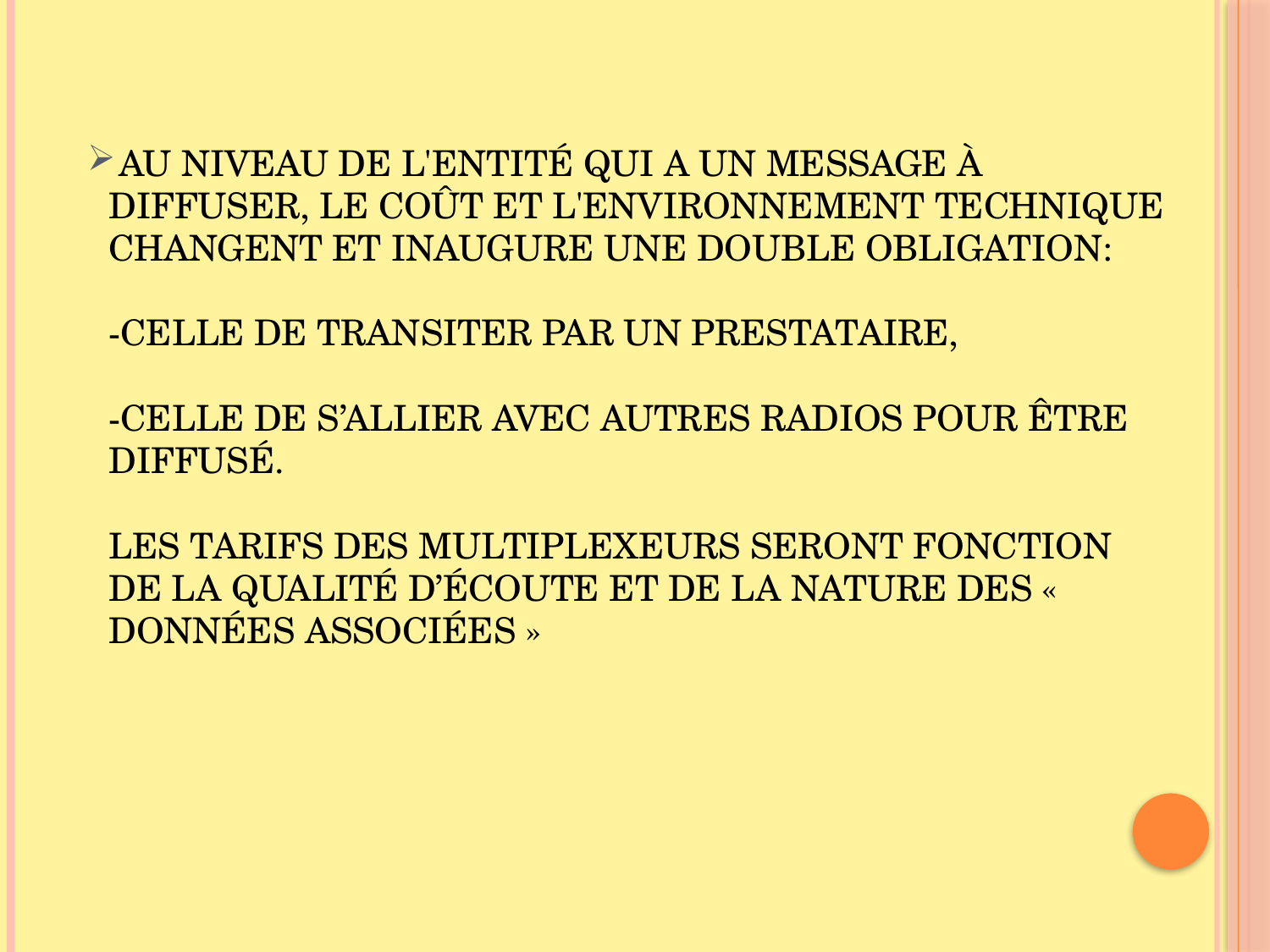

Au niveau de l'entité qui a un message à diffuser, le coût et l'environnement technique changent et inaugure une double obligation:
-celle de transiter par un prestataire,
-celle de s’allier avec autres radios pour être diffusé.
Les tarifs des multiplexeurs seront fonction de la qualité d’écoute et de la nature des « données associées »